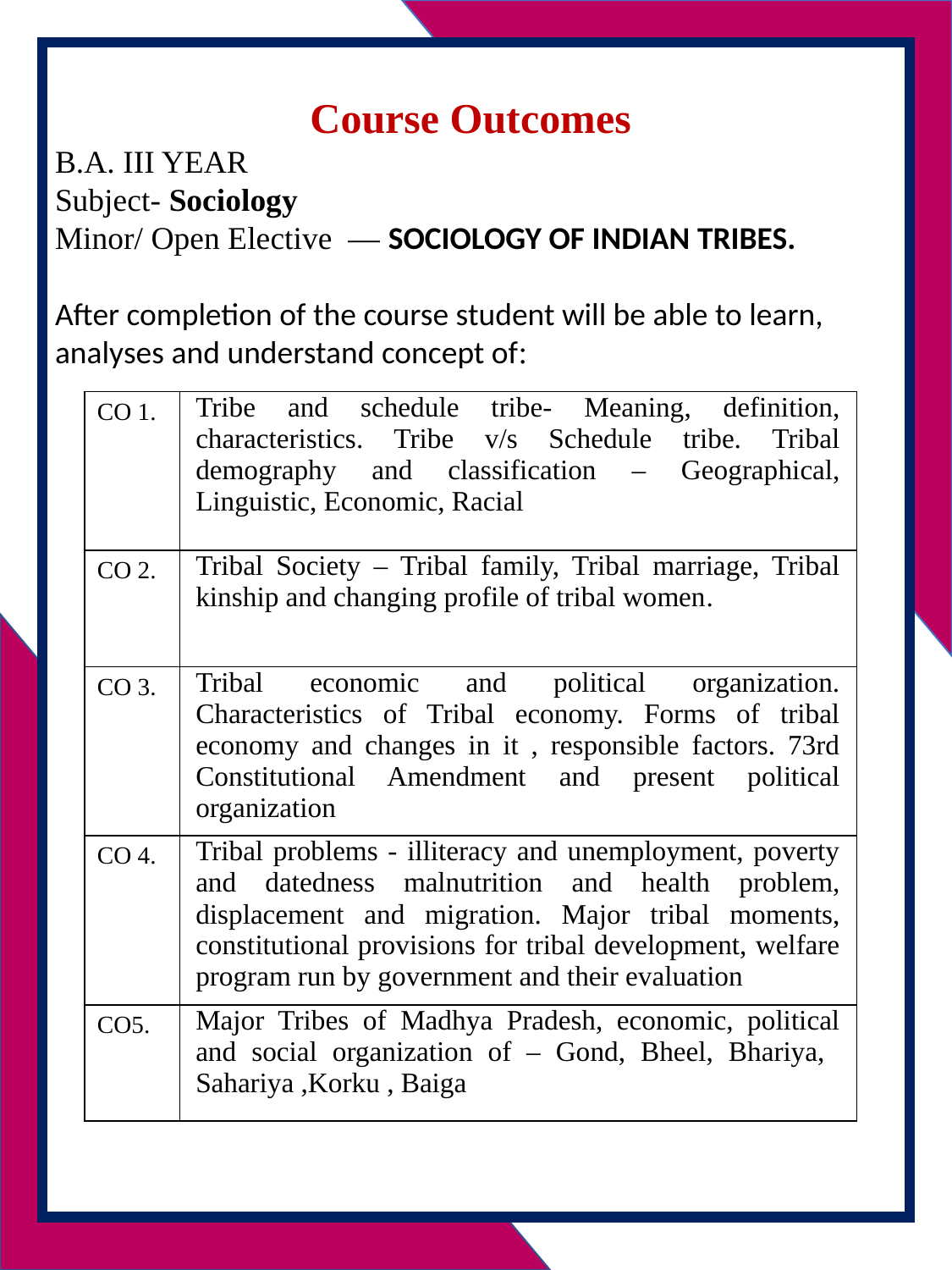

Course Outcomes
B.A. III YEAR
Subject- Sociology
Minor/ Open Elective  — SOCIOLOGY OF INDIAN TRIBES.

After completion of the course student will be able to learn, analyses and understand concept of:

| CO 1. | Tribe and schedule tribe- Meaning, definition, characteristics. Tribe v/s Schedule tribe. Tribal demography and classification – Geographical, Linguistic, Economic, Racial |
| --- | --- |
| CO 2. | Tribal Society – Tribal family, Tribal marriage, Tribal kinship and changing profile of tribal women. |
| CO 3. | Tribal economic and political organization. Characteristics of Tribal economy. Forms of tribal economy and changes in it , responsible factors. 73rd Constitutional Amendment and present political organization |
| CO 4. | Tribal problems - illiteracy and unemployment, poverty and datedness malnutrition and health problem, displacement and migration. Major tribal moments, constitutional provisions for tribal development, welfare program run by government and their evaluation |
| CO5. | Major Tribes of Madhya Pradesh, economic, political and social organization of – Gond, Bheel, Bhariya, Sahariya ,Korku , Baiga |